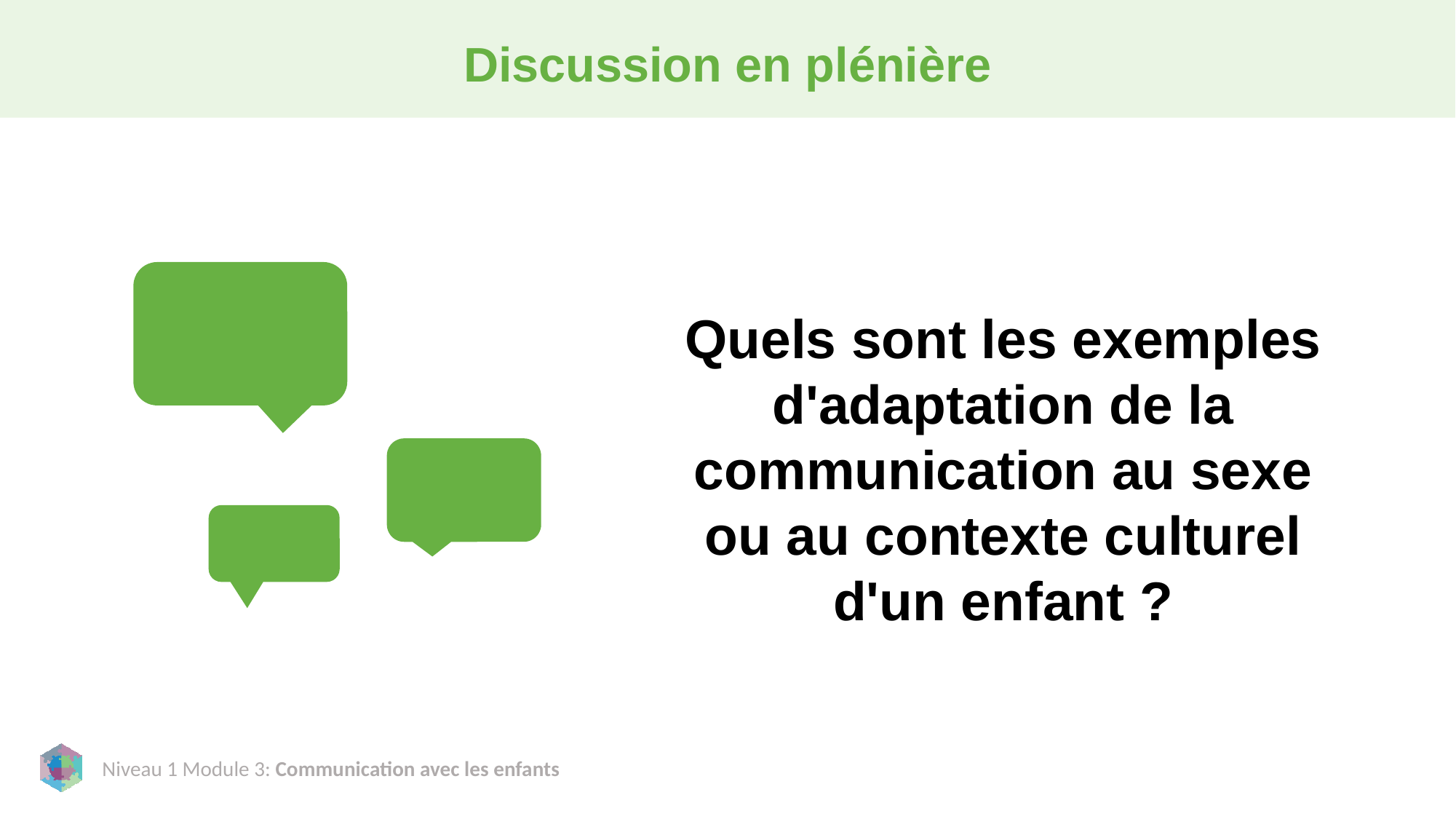

# Discussion en plénière
Quels sont les exemples d'adaptation de la communication au sexe ou au contexte culturel d'un enfant ?